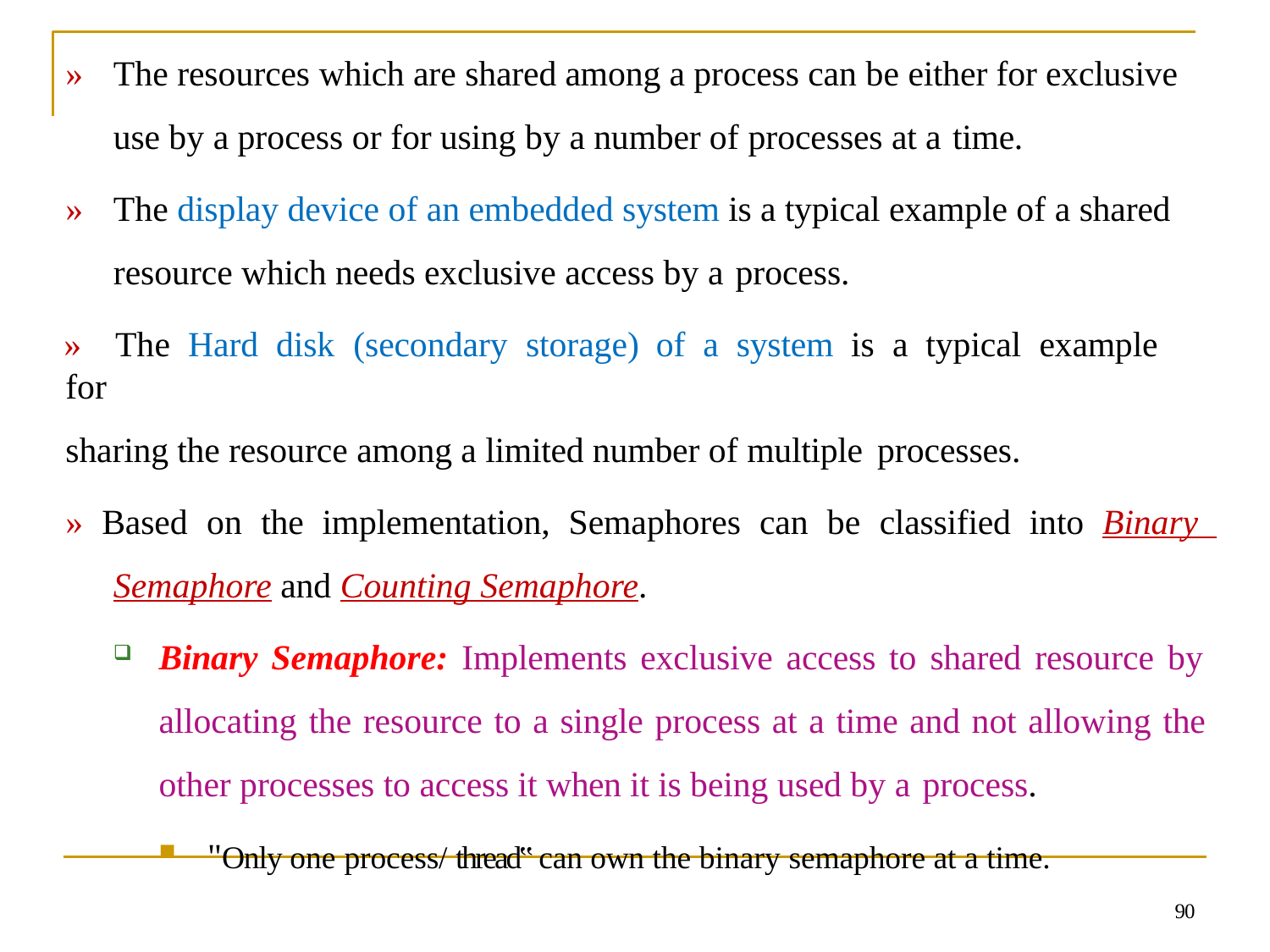

»	The resources which are shared among a process can be either for exclusive  use by a process or for using by a number of processes at a time.
»	The display device of an embedded system is a typical example of a shared  resource which needs exclusive access by a process.
»	The	Hard  disk  (secondary  storage)	of a	system  is a	typical	example	for
sharing the resource among a limited number of multiple processes.
» Based on the implementation, Semaphores can be classified into Binary  Semaphore and Counting Semaphore.
Binary Semaphore: Implements exclusive access to shared resource by  allocating the resource to a single process at a time and not allowing the  other processes to access it when it is being used by a process.
"Only one process/ thread‟ can own the binary semaphore at a time.
90